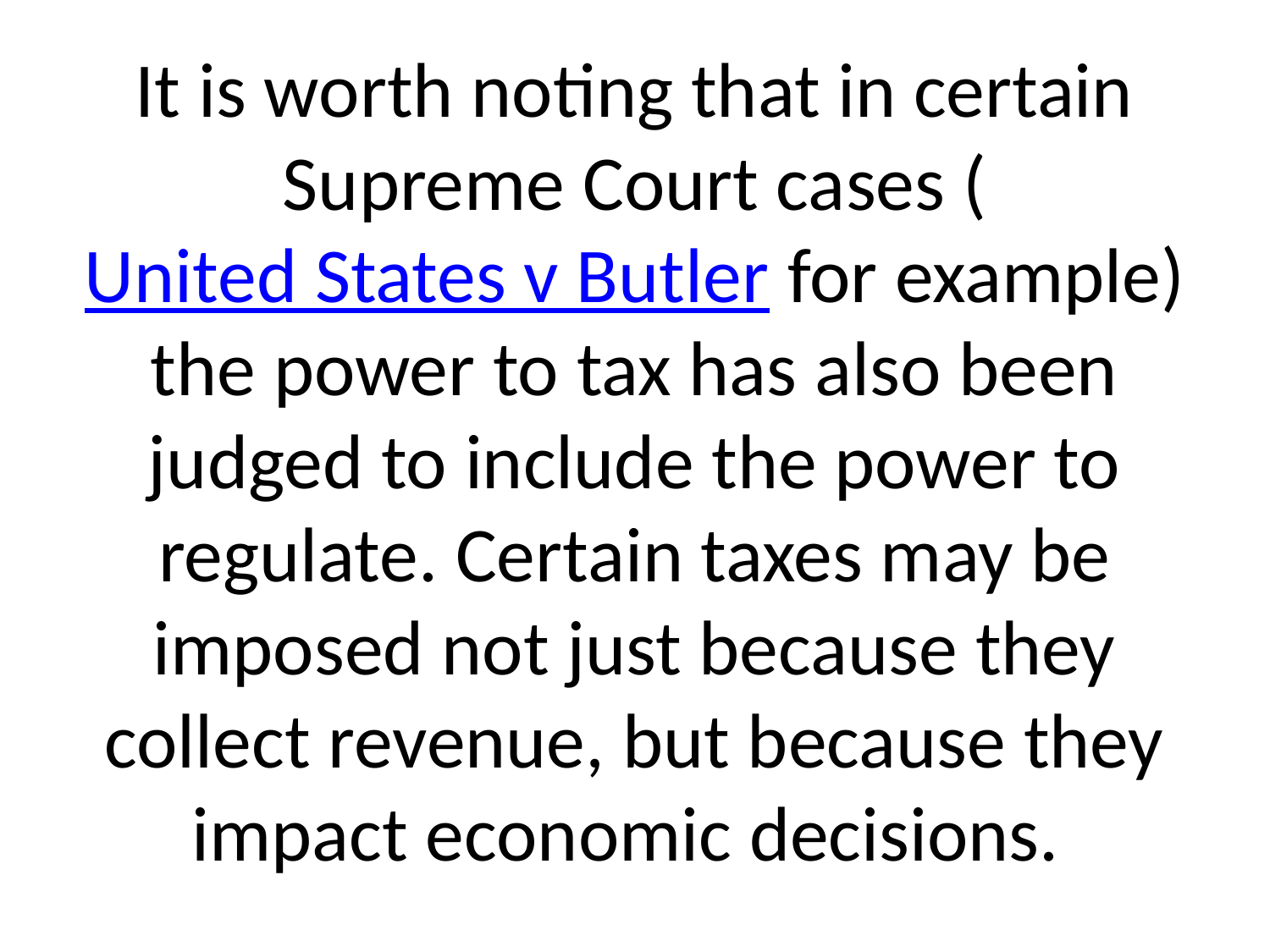

# It is worth noting that in certain Supreme Court cases (United States v Butler for example) the power to tax has also been judged to include the power to regulate. Certain taxes may be imposed not just because they collect revenue, but because they impact economic decisions.